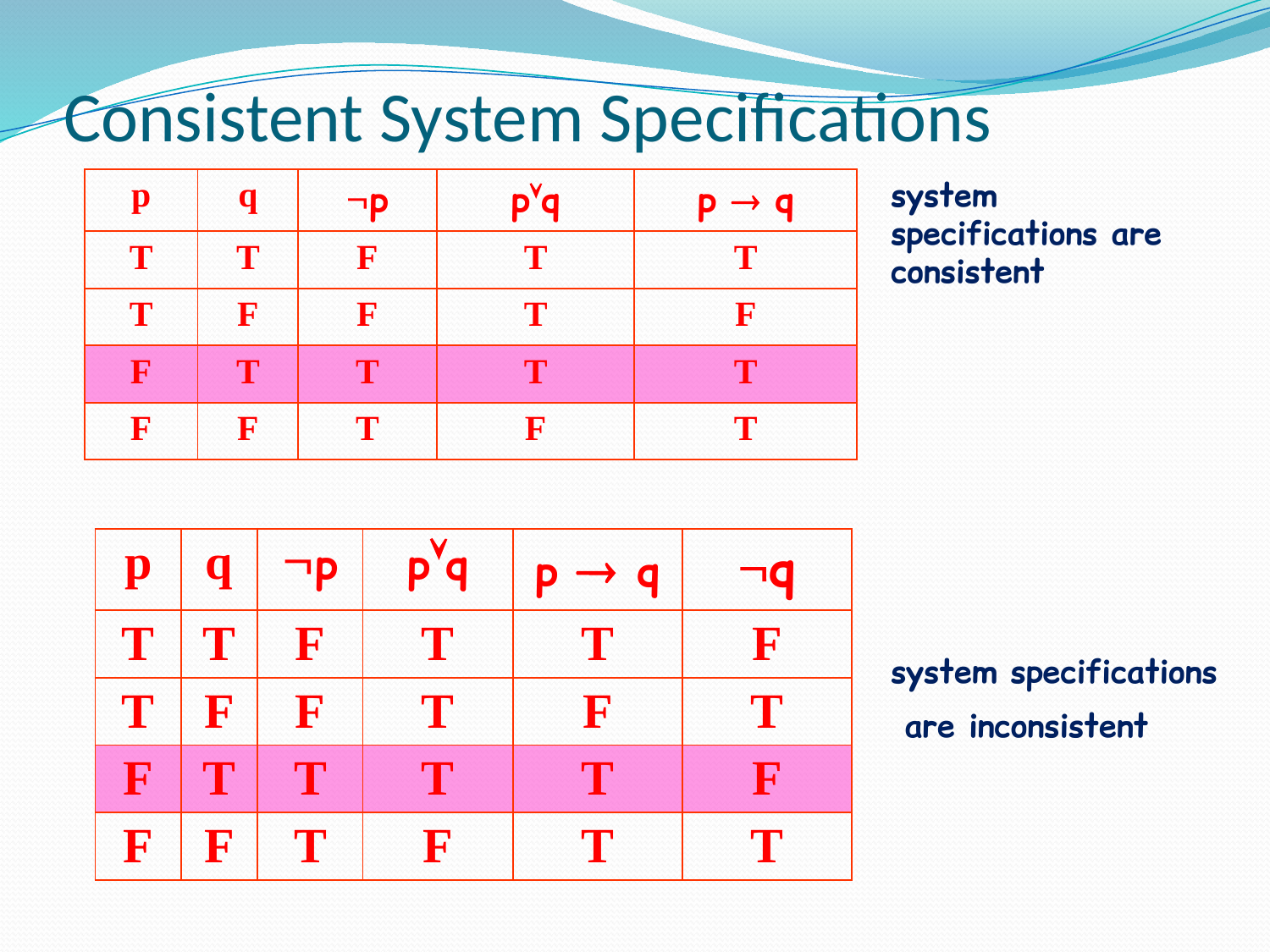

# Consistent System Specifications
| p | q | ¬p | p∨q | p → q |
| --- | --- | --- | --- | --- |
| T | T | F | T | T |
| T | F | F | T | F |
| F | T | T | T | T |
| F | F | T | F | T |
system specifications are consistent
| p | q | ¬p | p∨q | p → q | ¬q |
| --- | --- | --- | --- | --- | --- |
| T | T | F | T | T | F |
| T | F | F | T | F | T |
| F | T | T | T | T | F |
| F | F | T | F | T | T |
system specifications
 are inconsistent